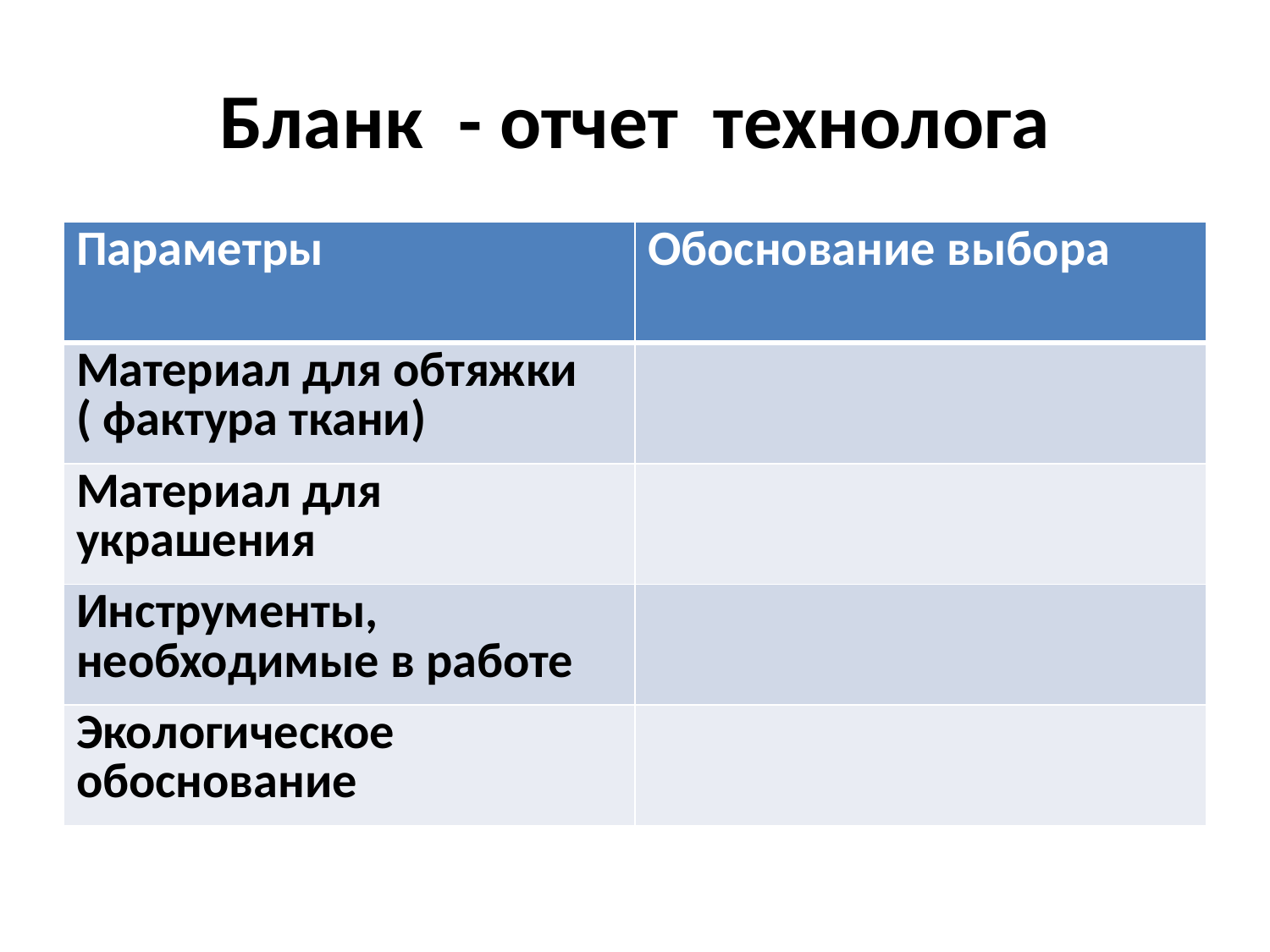

# Бланк  - отчет  технолога
| Параметры | Обоснование выбора |
| --- | --- |
| Материал для обтяжки ( фактура ткани) |  |
| Материал для украшения |  |
| Инструменты, необходимые в работе |  |
| Экологическое обоснование |  |